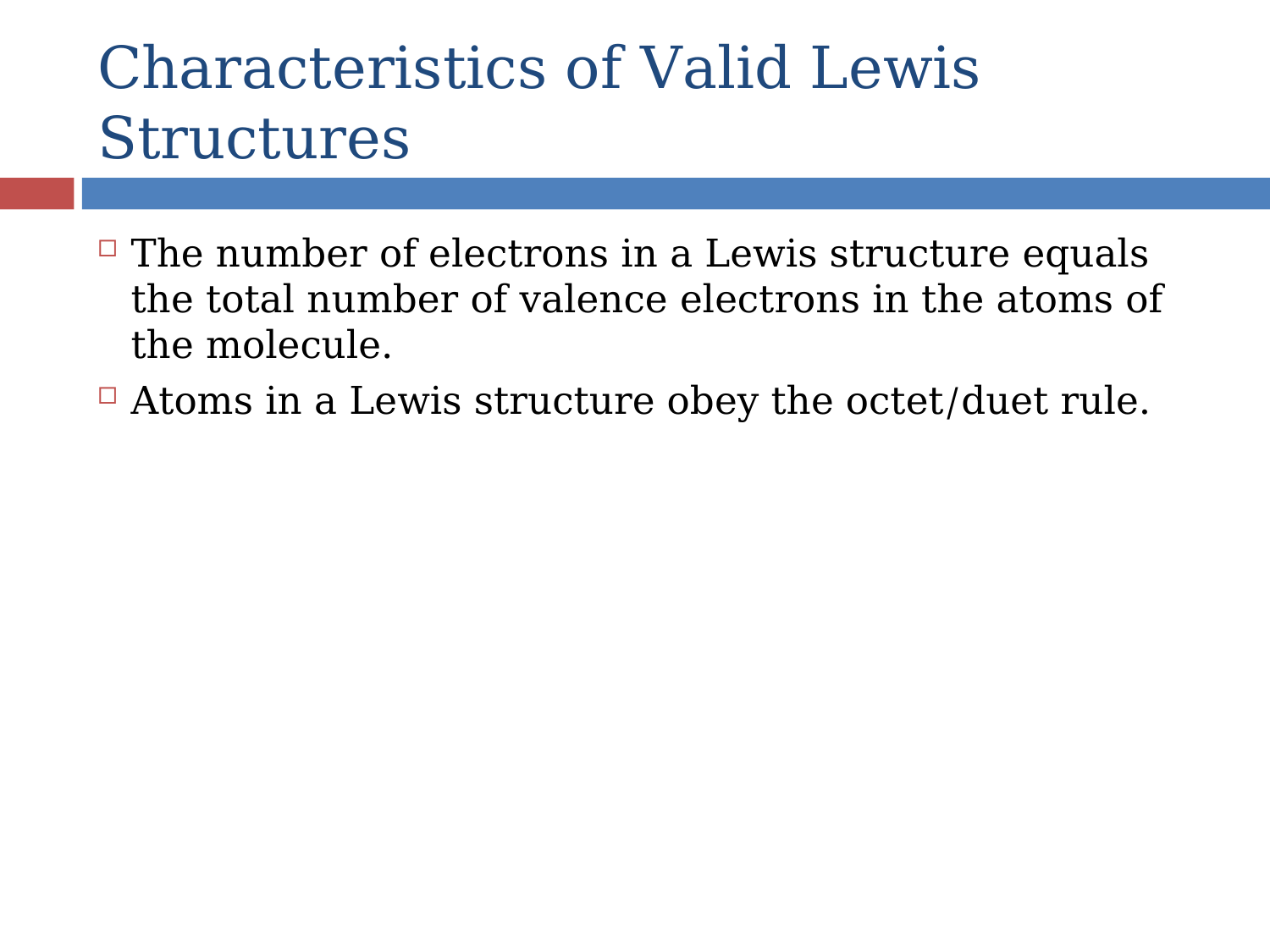

# Characteristics of Valid Lewis Structures
The number of electrons in a Lewis structure equals the total number of valence electrons in the atoms of the molecule.
Atoms in a Lewis structure obey the octet/duet rule.